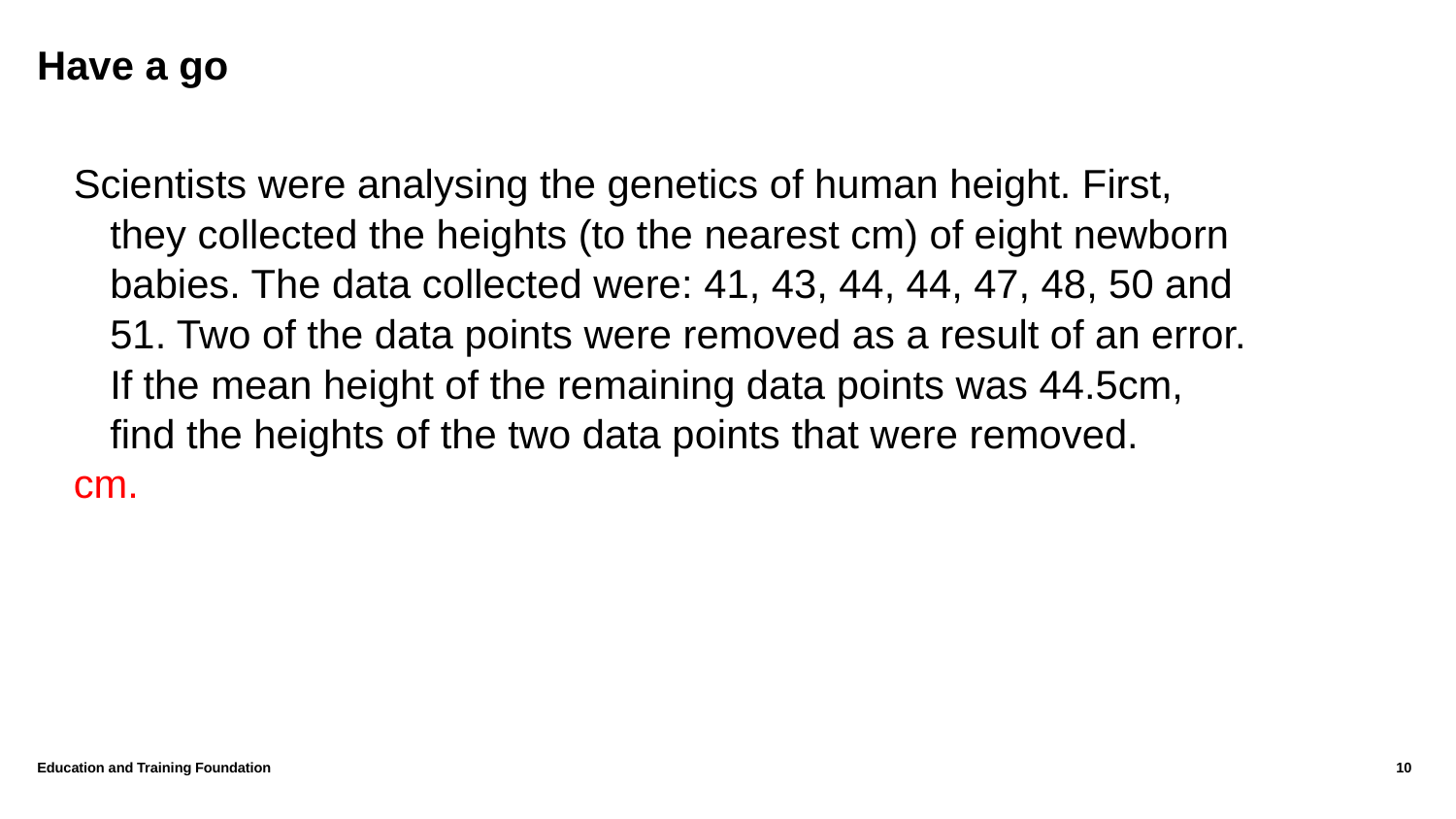

# Have a go
Scientists were analysing the genetics of human height. First, they collected the heights (to the nearest cm) of eight newborn babies. The data collected were: 41, 43, 44, 44, 47, 48, 50 and 51. Two of the data points were removed as a result of an error. If the mean height of the remaining data points was 44.5cm, find the heights of the two data points that were removed.
cm.
Education and Training Foundation
10